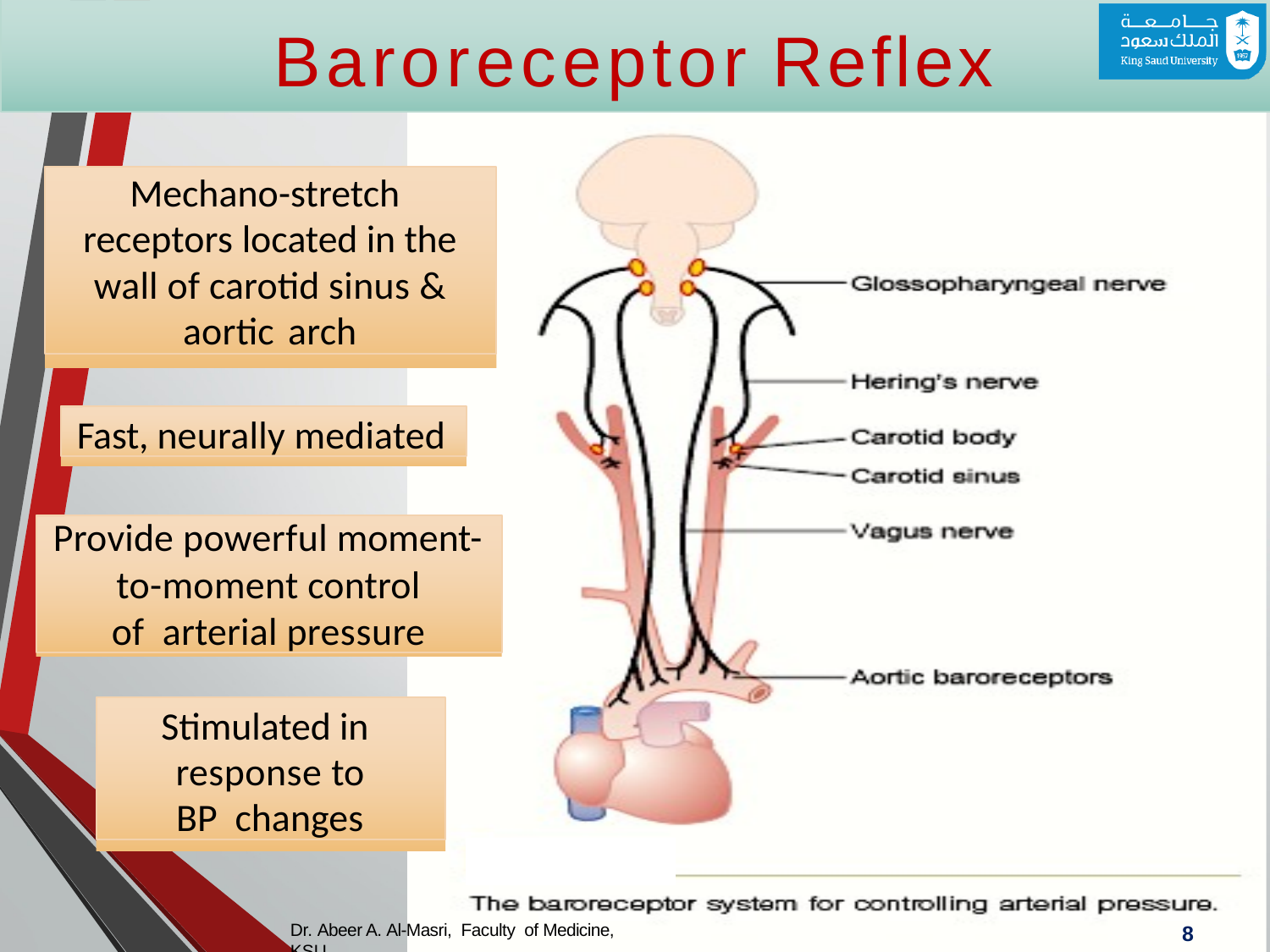

# Baroreceptor Reflex

Mechano-stretch  receptors located in the  wall of carotid sinus &  aortic arch

Fast, neurally mediated

Provide powerful moment-
to-moment control of  arterial pressure

Stimulated in  response to BP  changes

Dr. Abeer A. Al-Masri,  Faculty  of Medicine,   KSU
8